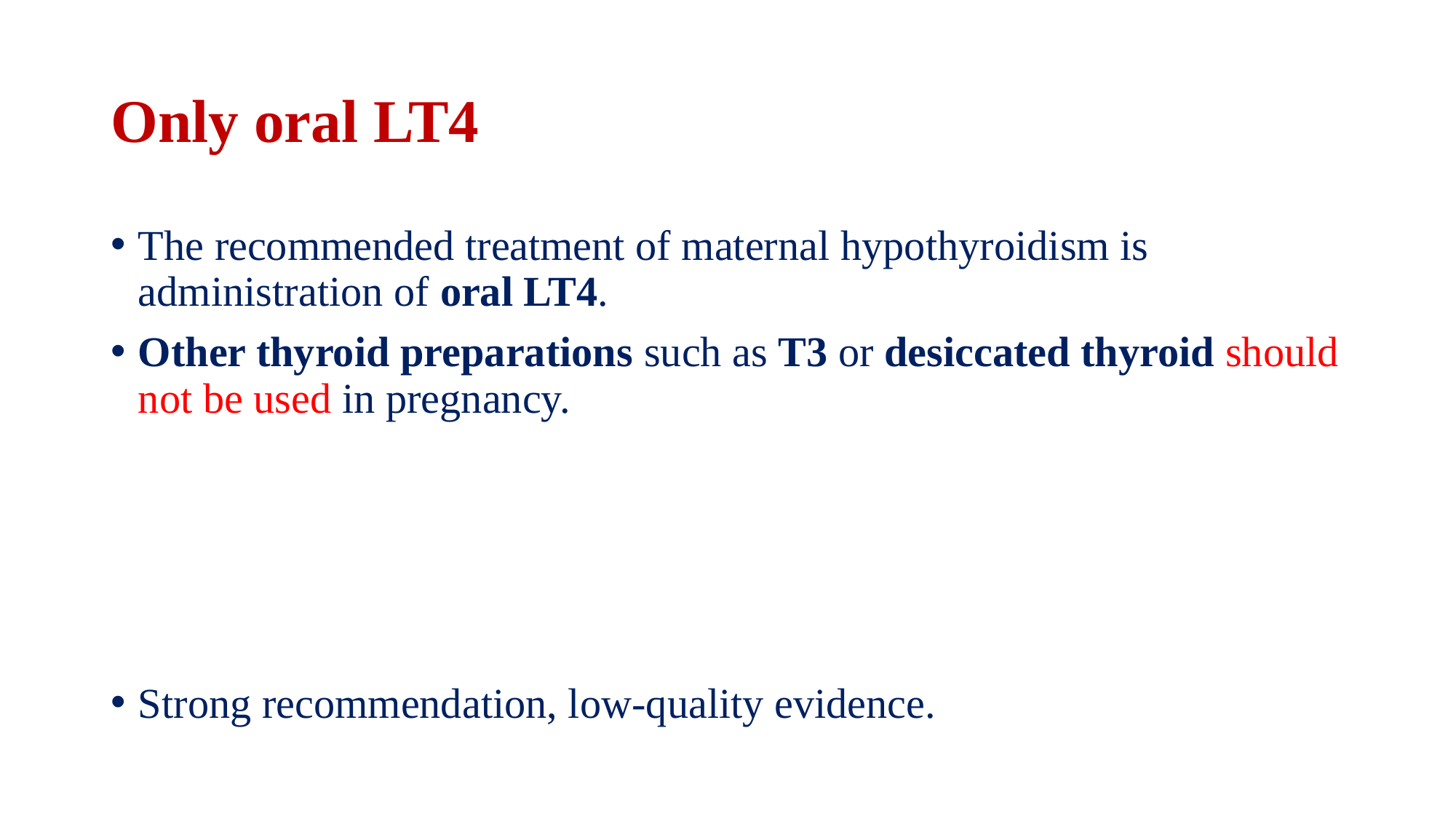

# Only oral LT4
The recommended treatment of maternal hypothyroidism is administration of oral LT4.
Other thyroid preparations such as T3 or desiccated thyroid should not be used in pregnancy.

Strong recommendation, low-quality evidence.